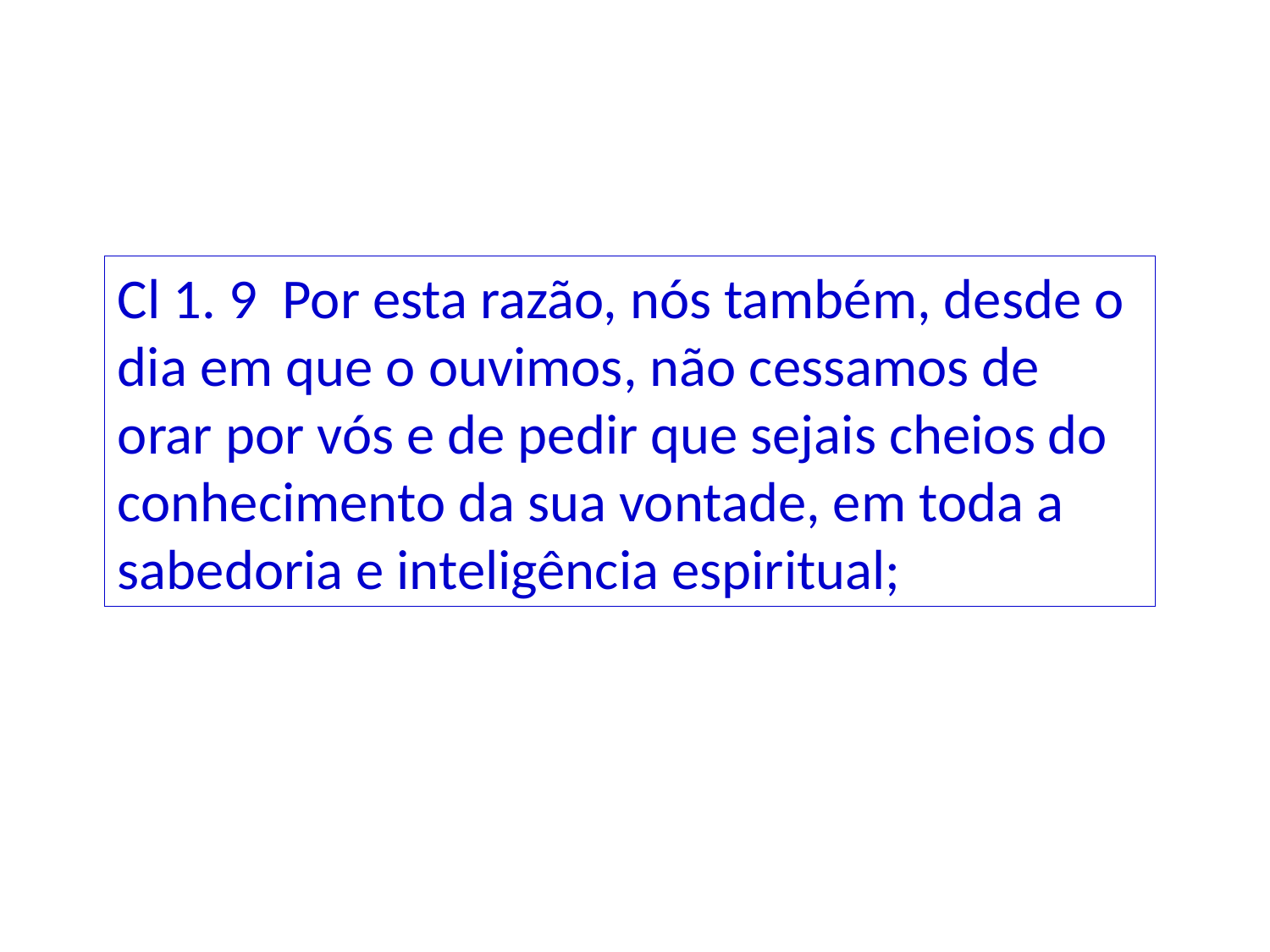

Cl 1. 9  Por esta razão, nós também, desde o dia em que o ouvimos, não cessamos de orar por vós e de pedir que sejais cheios do conhecimento da sua vontade, em toda a sabedoria e inteligência espiritual;